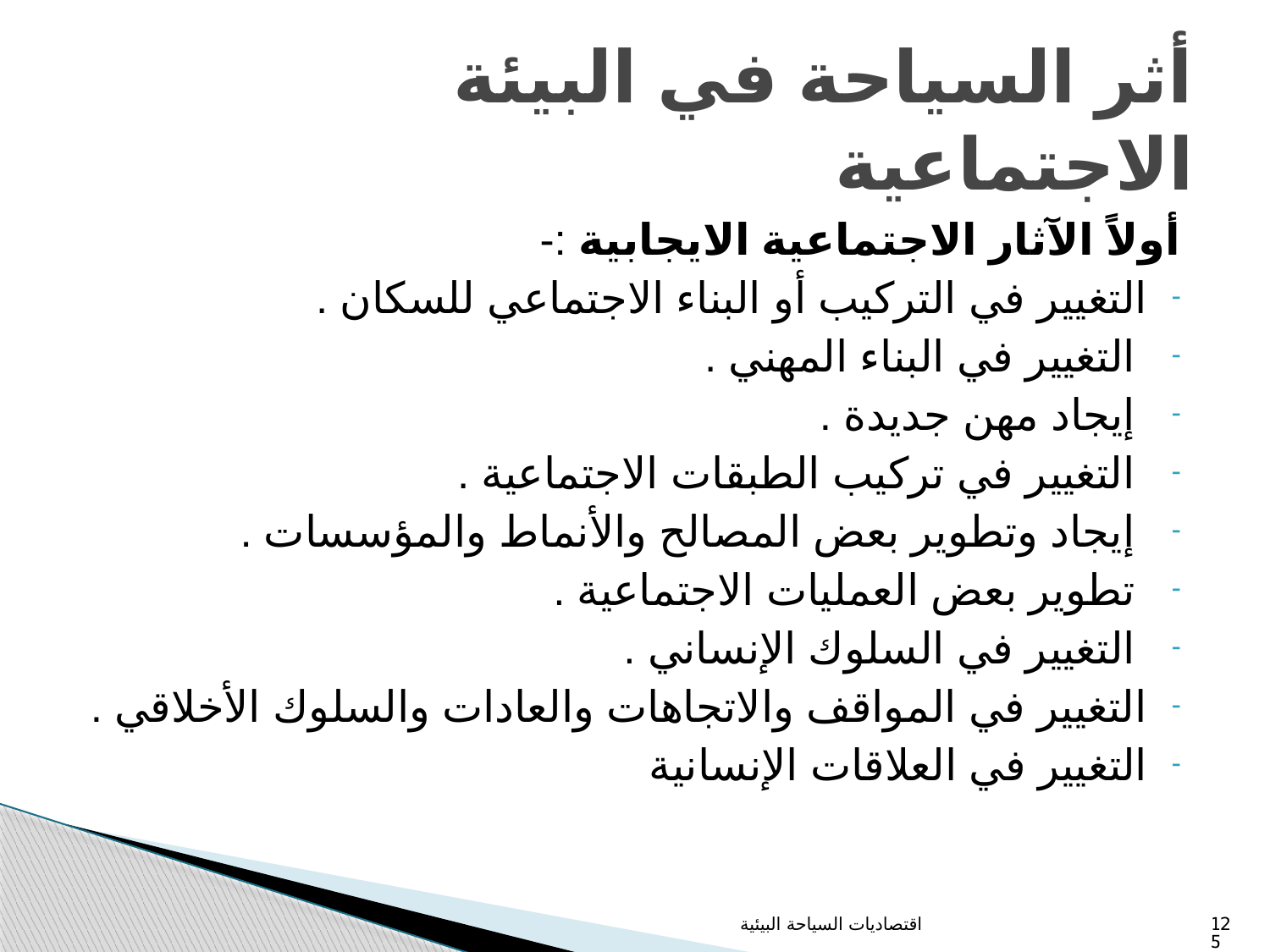

# أثر السياحة في البيئة الاجتماعية
أولاً الآثار الاجتماعية الايجابية :-
التغيير في التركيب أو البناء الاجتماعي للسكان .
 التغيير في البناء المهني .
 إيجاد مهن جديدة .
 التغيير في تركيب الطبقات الاجتماعية .
 إيجاد وتطوير بعض المصالح والأنماط والمؤسسات .
 تطوير بعض العمليات الاجتماعية .
 التغيير في السلوك الإنساني .
التغيير في المواقف والاتجاهات والعادات والسلوك الأخلاقي .
التغيير في العلاقات الإنسانية
اقتصاديات السياحة البيئية
125